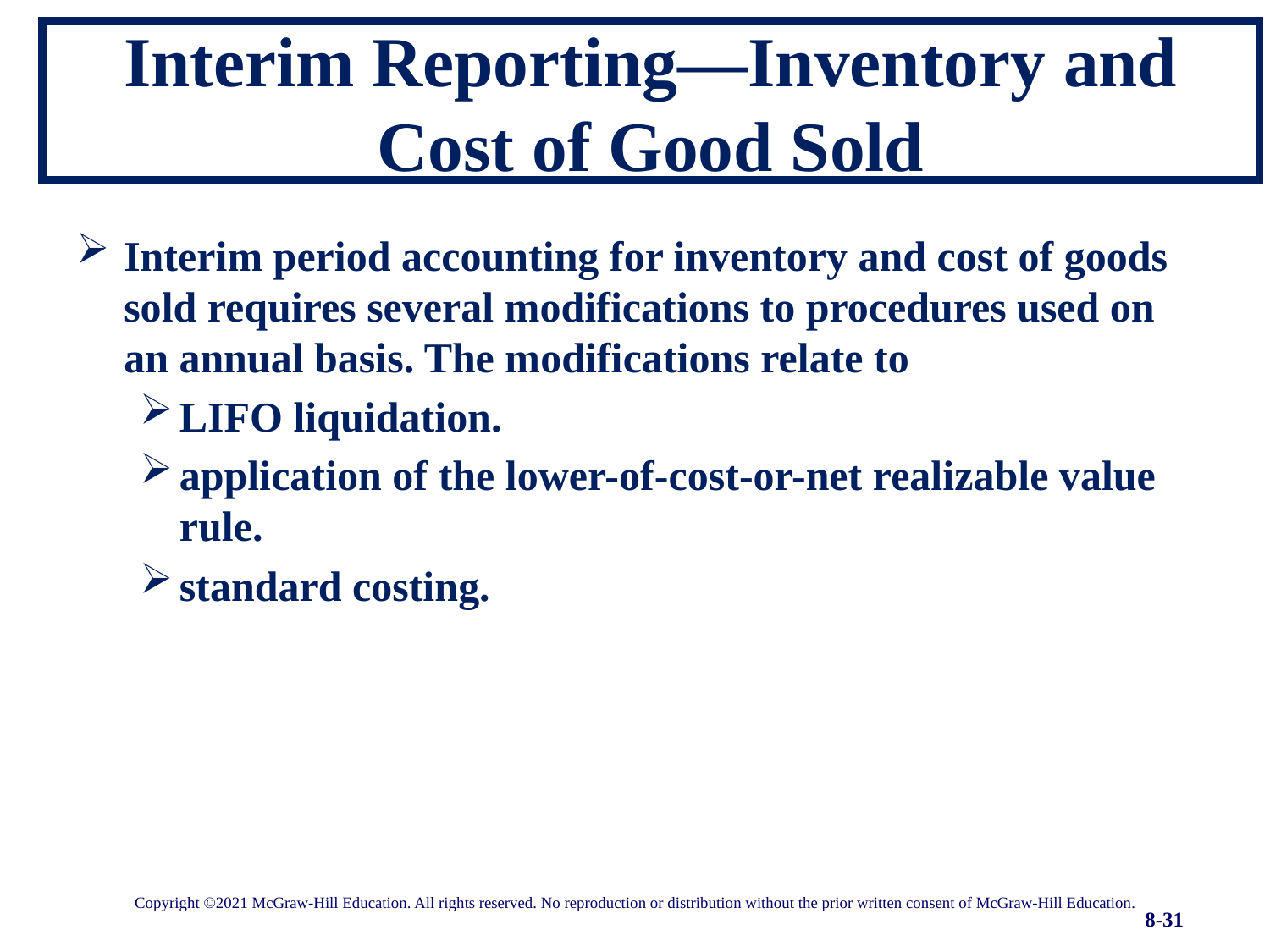

# Interim Reporting—Inventory and Cost of Good Sold
Interim period accounting for inventory and cost of goods sold requires several modifications to procedures used on an annual basis. The modifications relate to
LIFO liquidation.
application of the lower-of-cost-or-net realizable value rule.
standard costing.

Copyright ©2021 McGraw-Hill Education. All rights reserved. No reproduction or distribution without the prior written consent of McGraw-Hill Education.